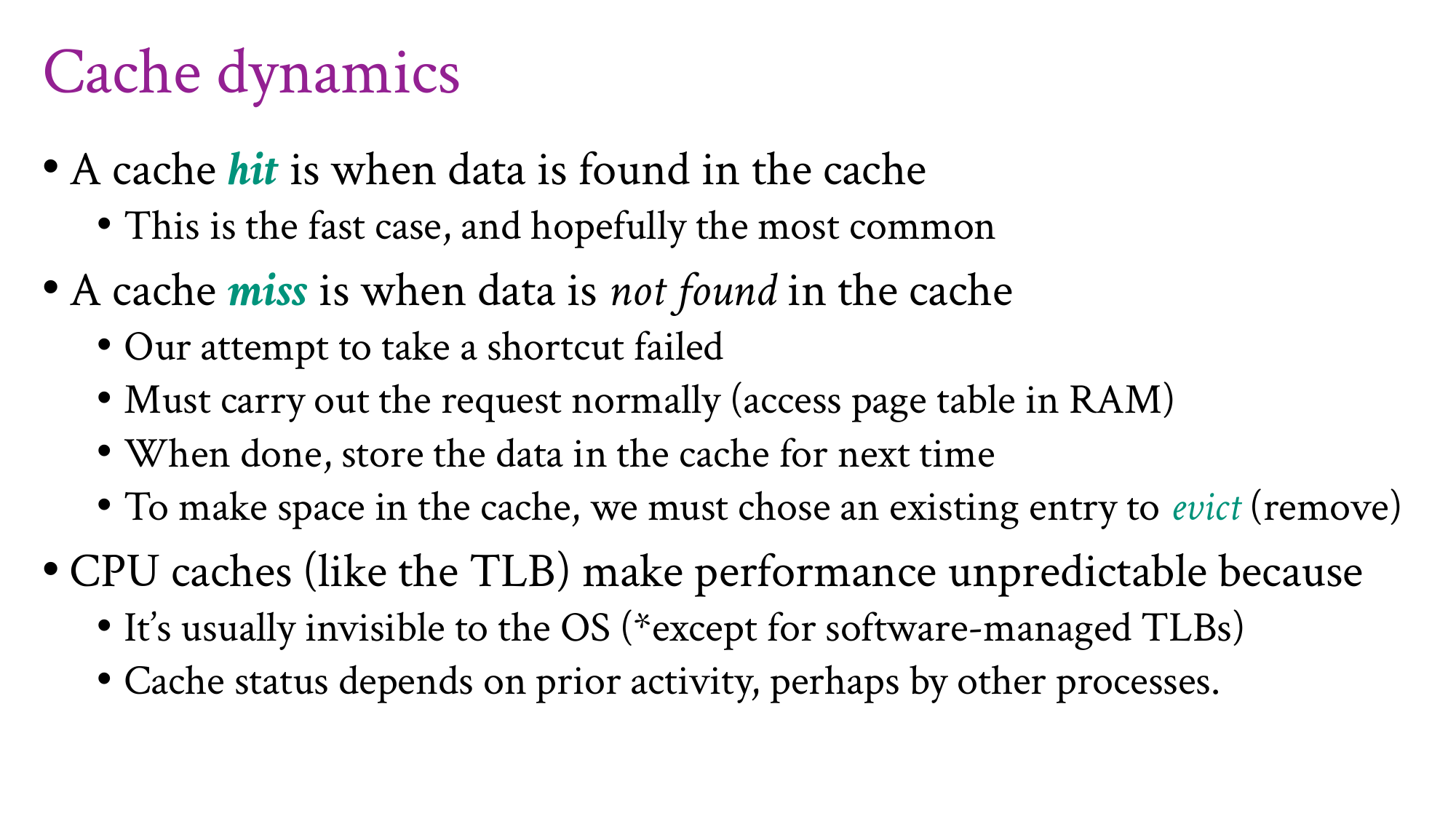

# Cache dynamics
A cache hit is when data is found in the cache
This is the fast case, and hopefully the most common
A cache miss is when data is not found in the cache
Our attempt to take a shortcut failed
Must carry out the request normally (access page table in RAM)
When done, store the data in the cache for next time
To make space in the cache, we must chose an existing entry to evict (remove)
CPU caches (like the TLB) make performance unpredictable because
It’s usually invisible to the OS (*except for software-managed TLBs)
Cache status depends on prior activity, perhaps by other processes.